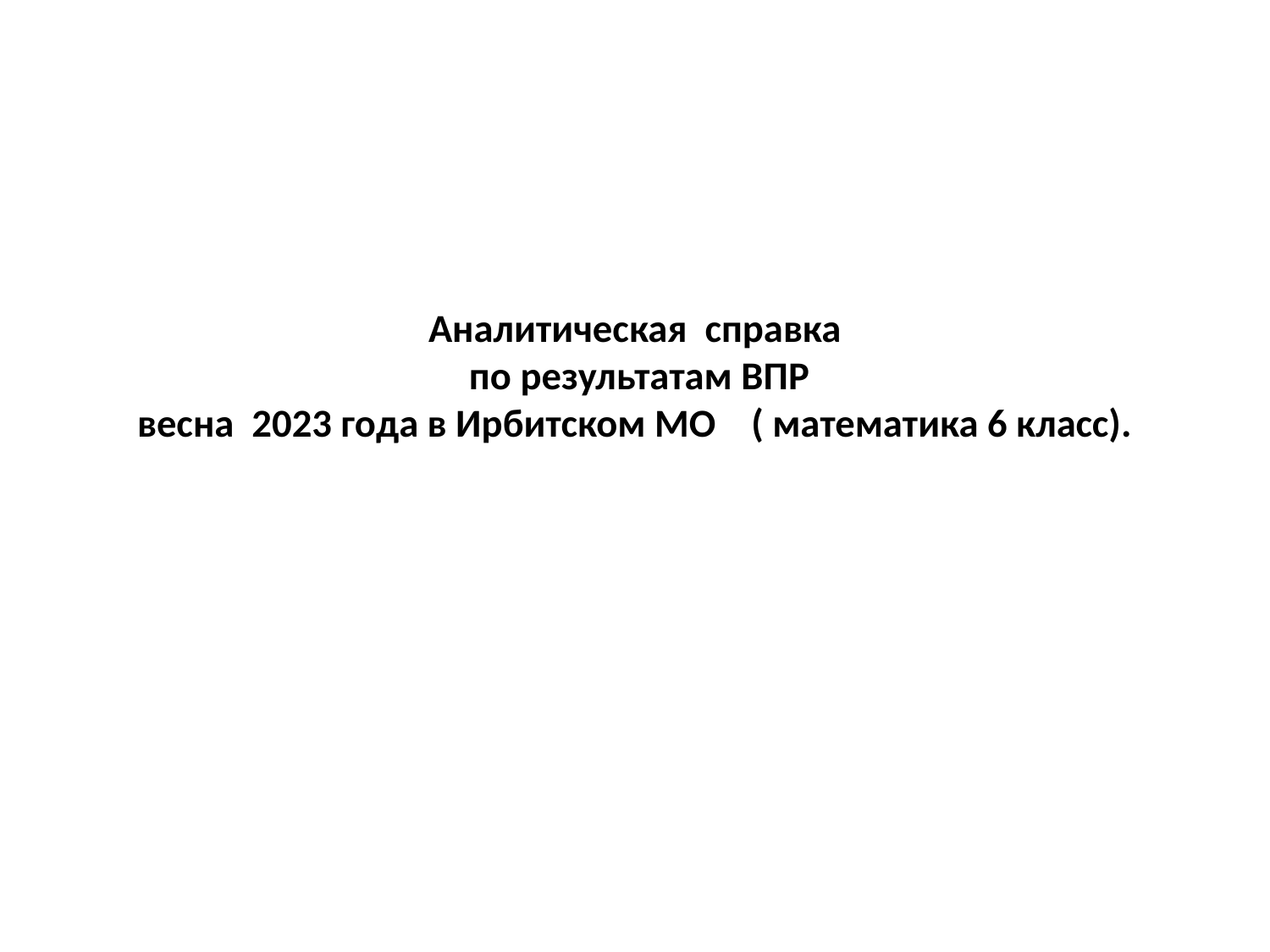

# Аналитическая  справка по результатам ВПР весна  2023 года в Ирбитском МО    ( математика 6 класс).